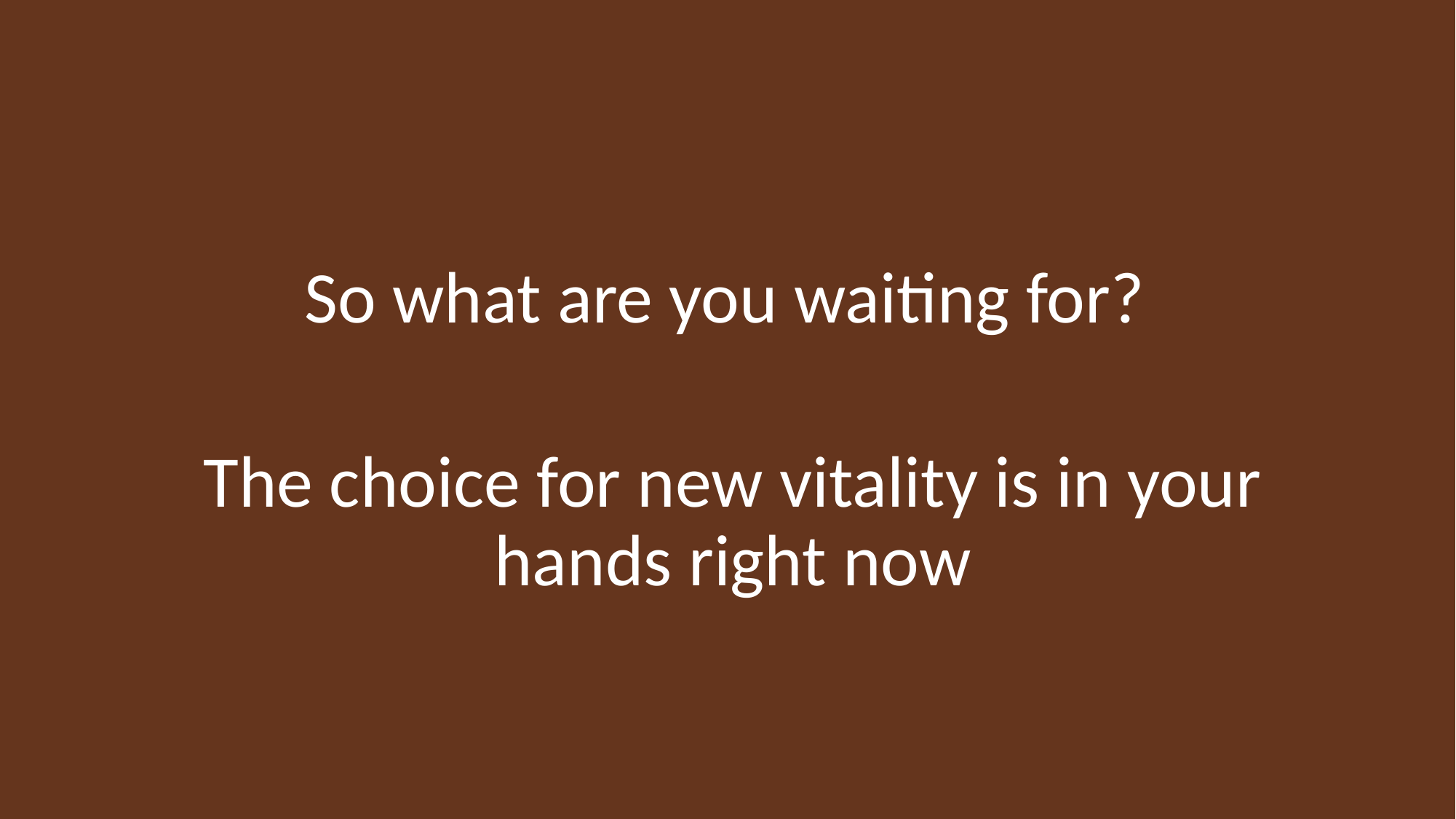

So what are you waiting for?

The choice for new vitality is in your hands right now